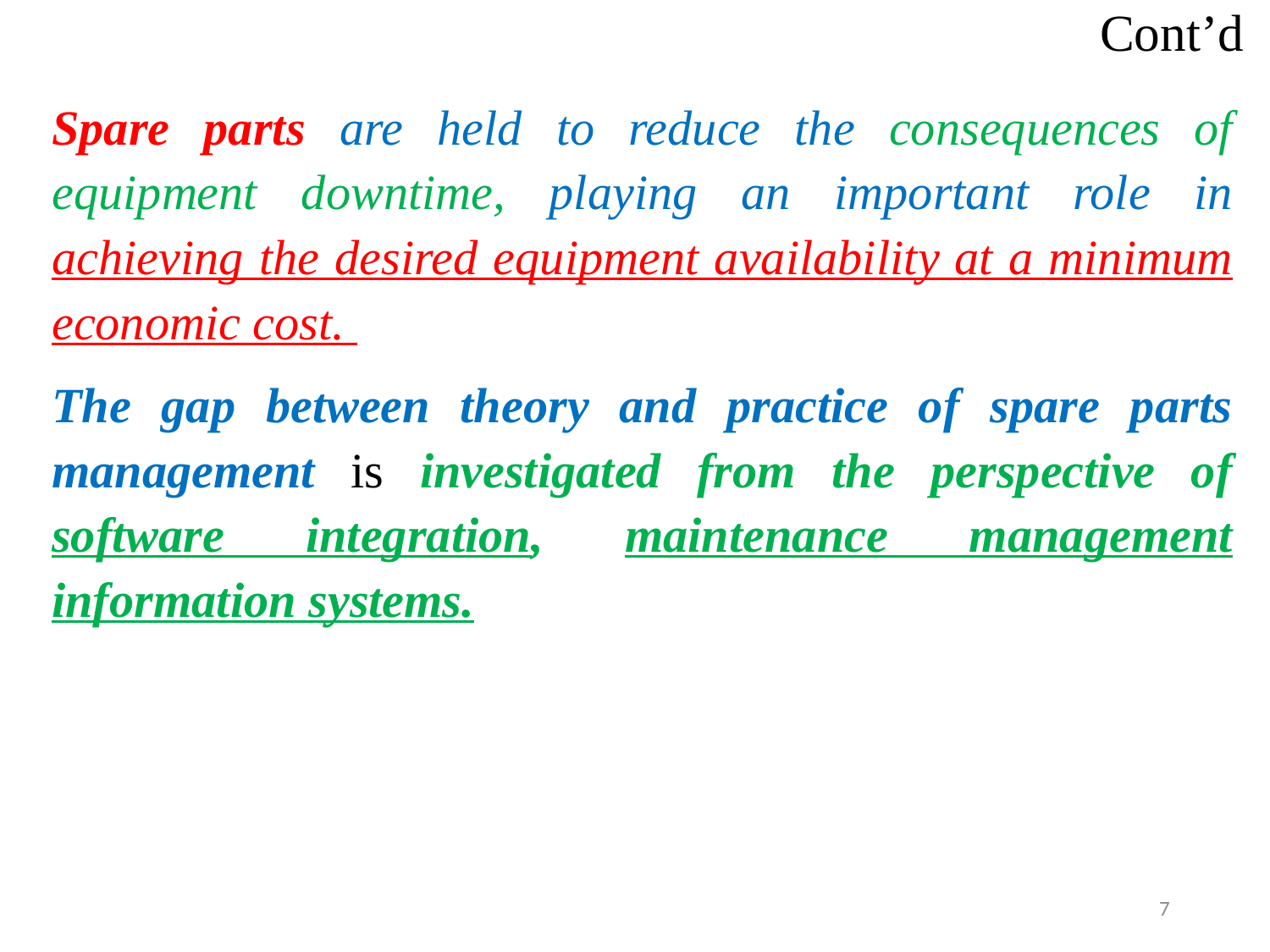

# Cont’d
Spare parts are held to reduce the consequences of equipment downtime, playing an important role in achieving the desired equipment availability at a minimum economic cost.
The gap between theory and practice of spare parts management is investigated from the perspective of software integration, maintenance management information systems.
7